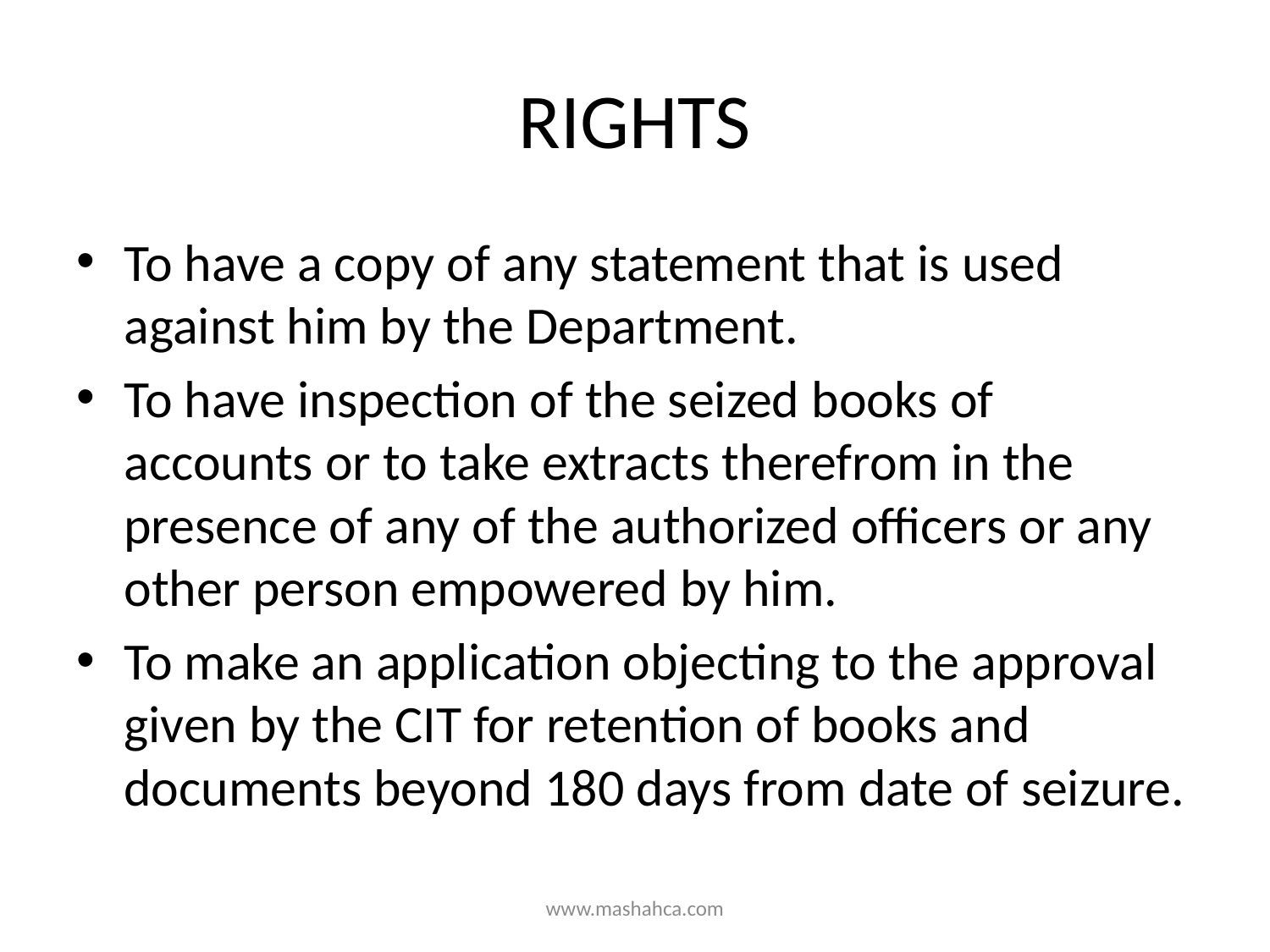

# RIGHTS
To have a copy of any statement that is used against him by the Department.
To have inspection of the seized books of accounts or to take extracts therefrom in the presence of any of the authorized officers or any other person empowered by him.
To make an application objecting to the approval given by the CIT for retention of books and documents beyond 180 days from date of seizure.
www.mashahca.com